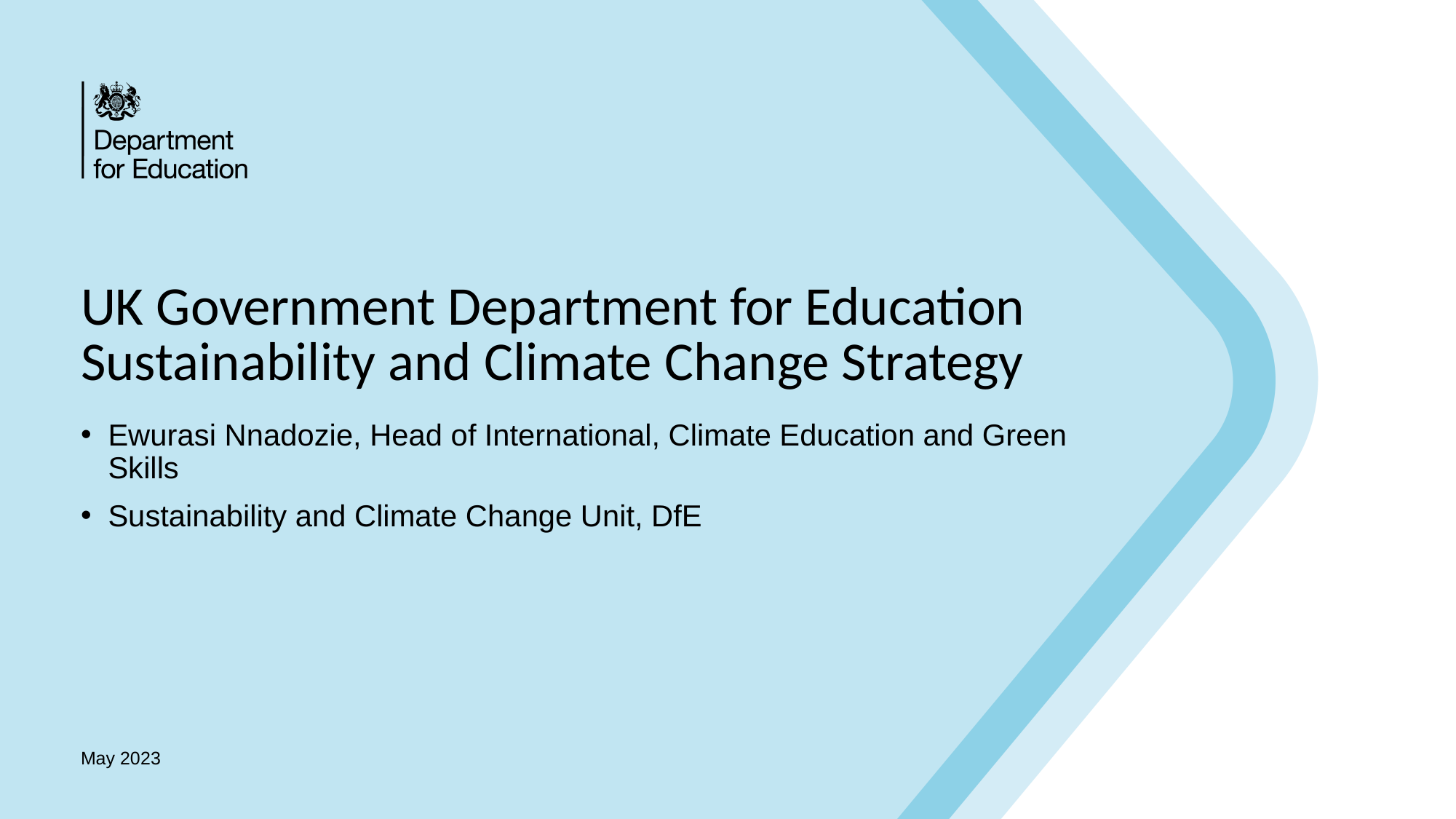

# UK Government Department for Education Sustainability and Climate Change Strategy
Ewurasi Nnadozie, Head of International, Climate Education and Green Skills
Sustainability and Climate Change Unit, DfE
May 2023